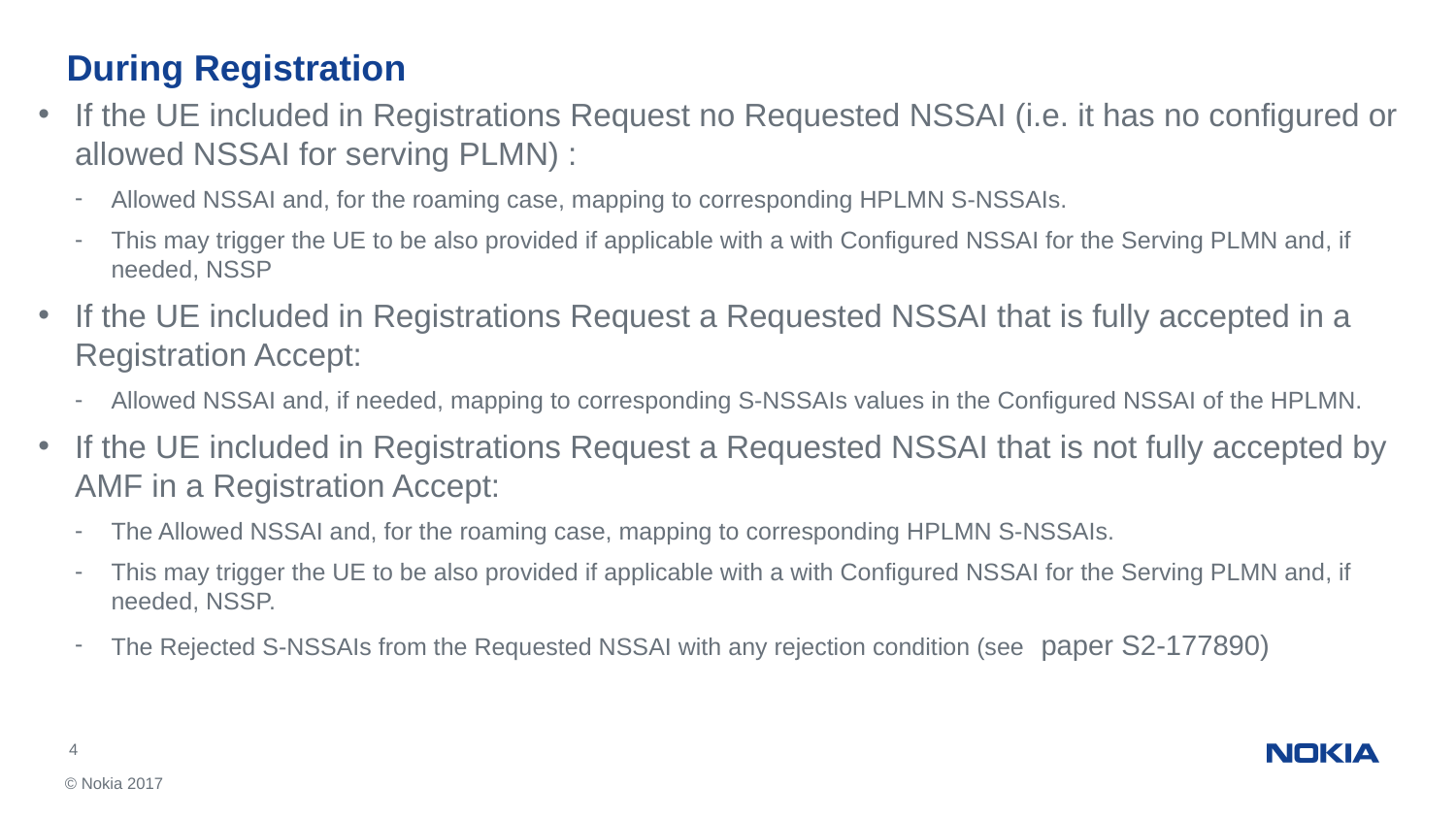

# During Registration
If the UE included in Registrations Request no Requested NSSAI (i.e. it has no configured or allowed NSSAI for serving PLMN) :
Allowed NSSAI and, for the roaming case, mapping to corresponding HPLMN S-NSSAIs.
This may trigger the UE to be also provided if applicable with a with Configured NSSAI for the Serving PLMN and, if needed, NSSP
If the UE included in Registrations Request a Requested NSSAI that is fully accepted in a Registration Accept:
Allowed NSSAI and, if needed, mapping to corresponding S-NSSAIs values in the Configured NSSAI of the HPLMN.
If the UE included in Registrations Request a Requested NSSAI that is not fully accepted by AMF in a Registration Accept:
The Allowed NSSAI and, for the roaming case, mapping to corresponding HPLMN S-NSSAIs.
This may trigger the UE to be also provided if applicable with a with Configured NSSAI for the Serving PLMN and, if needed, NSSP.
The Rejected S-NSSAIs from the Requested NSSAI with any rejection condition (see  paper S2-177890)